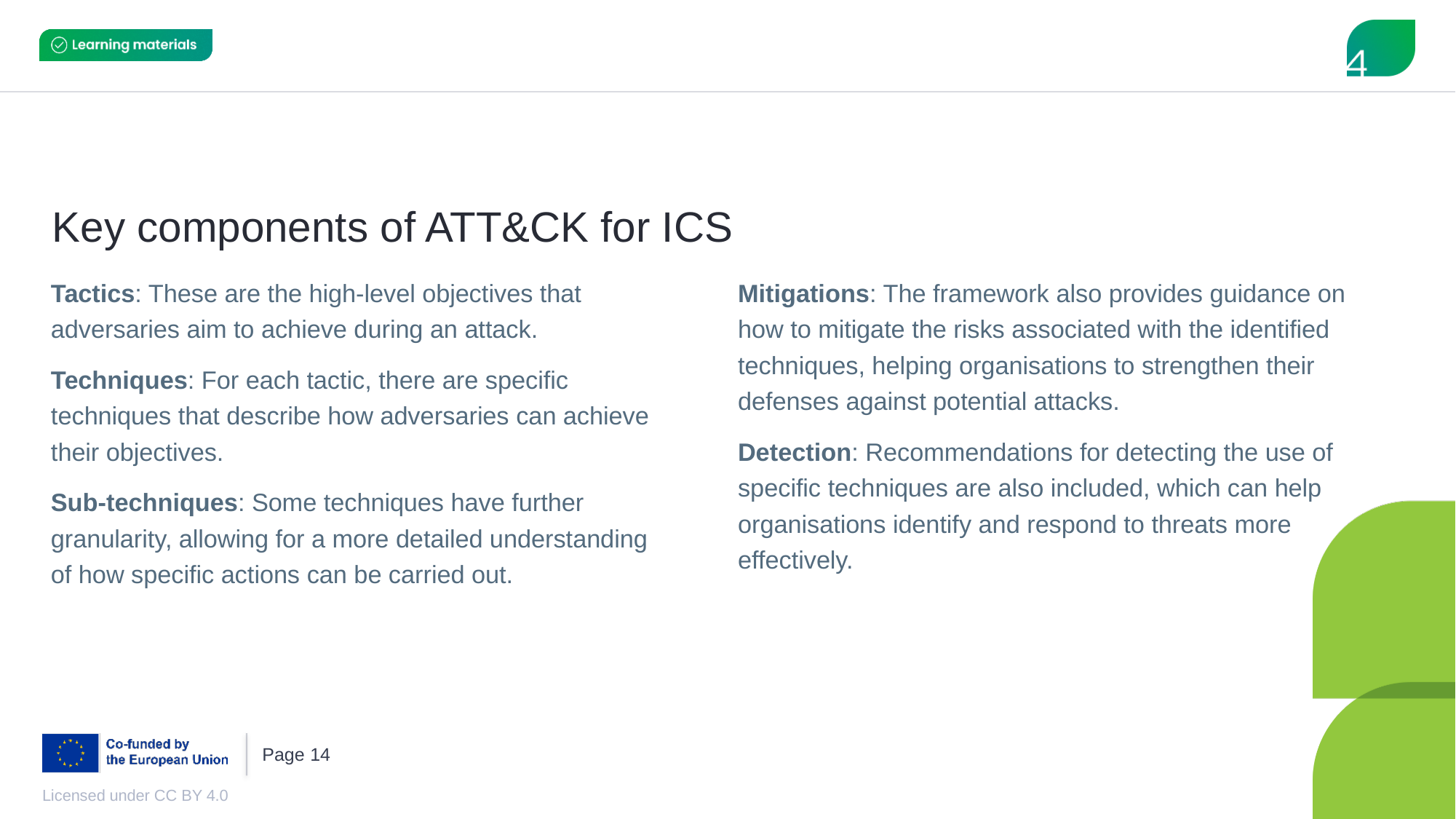

# Key components of ATT&CK for ICS
Tactics: These are the high-level objectives that adversaries aim to achieve during an attack.
Techniques: For each tactic, there are specific techniques that describe how adversaries can achieve their objectives.
Sub-techniques: Some techniques have further granularity, allowing for a more detailed understanding of how specific actions can be carried out.
Mitigations: The framework also provides guidance on how to mitigate the risks associated with the identified techniques, helping organisations to strengthen their defenses against potential attacks.
Detection: Recommendations for detecting the use of specific techniques are also included, which can help organisations identify and respond to threats more effectively.